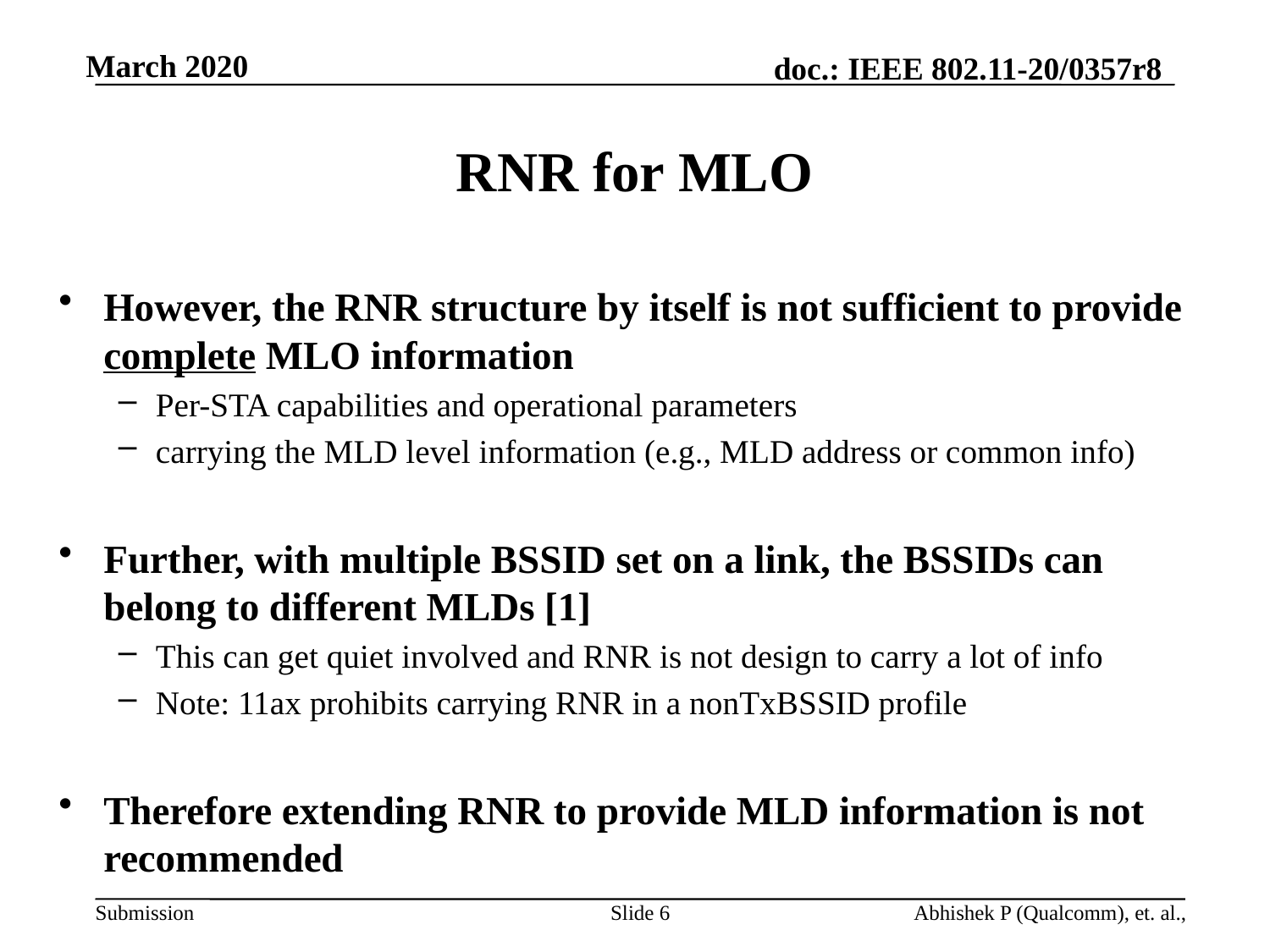

# RNR for MLO
However, the RNR structure by itself is not sufficient to provide complete MLO information
Per-STA capabilities and operational parameters
carrying the MLD level information (e.g., MLD address or common info)

Further, with multiple BSSID set on a link, the BSSIDs can belong to different MLDs [1]
This can get quiet involved and RNR is not design to carry a lot of info
Note: 11ax prohibits carrying RNR in a nonTxBSSID profile

Therefore extending RNR to provide MLD information is not recommended
Slide 6
Abhishek P (Qualcomm), et. al.,